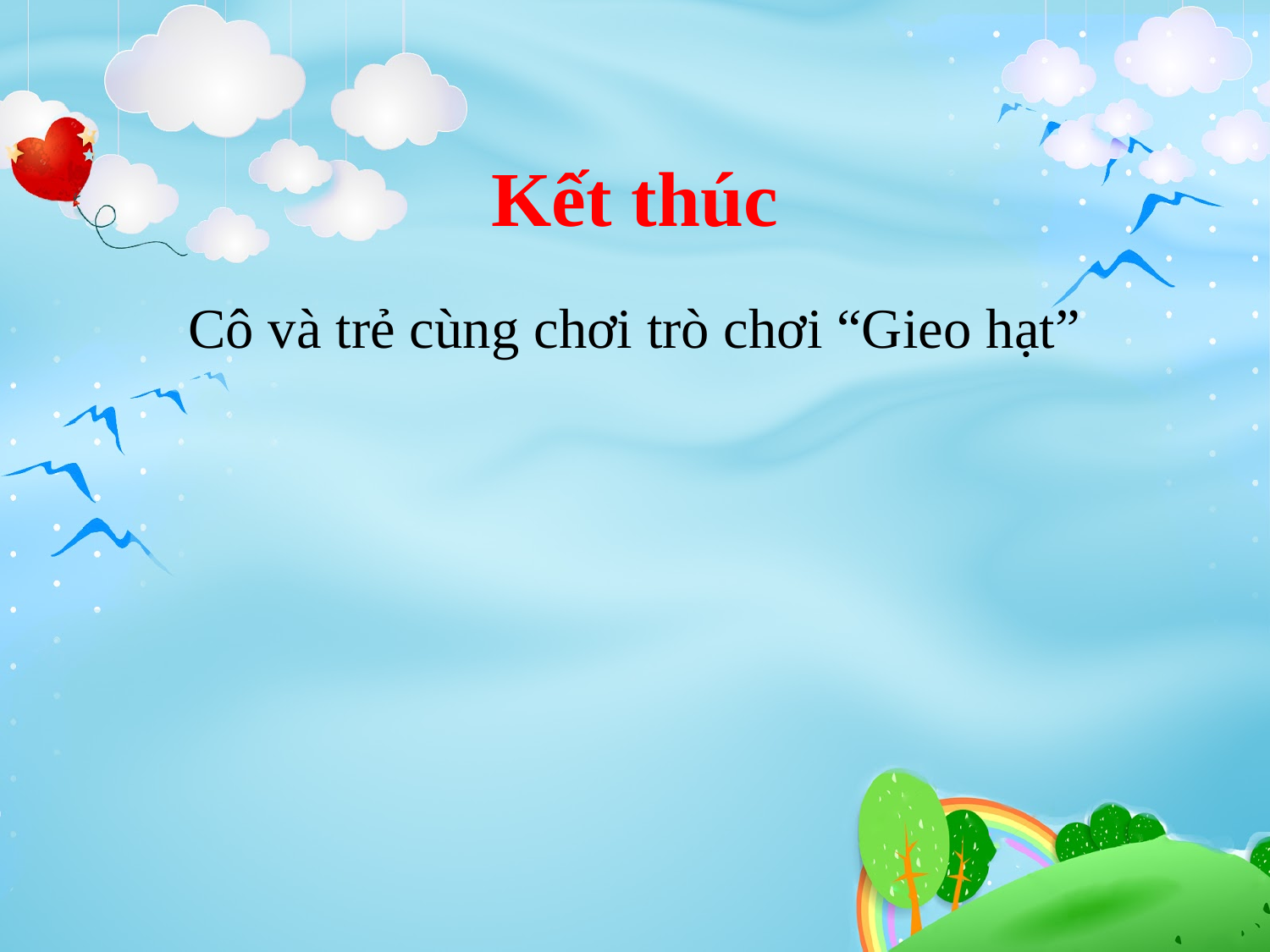

# Kết thúc
Cô và trẻ cùng chơi trò chơi “Gieo hạt”